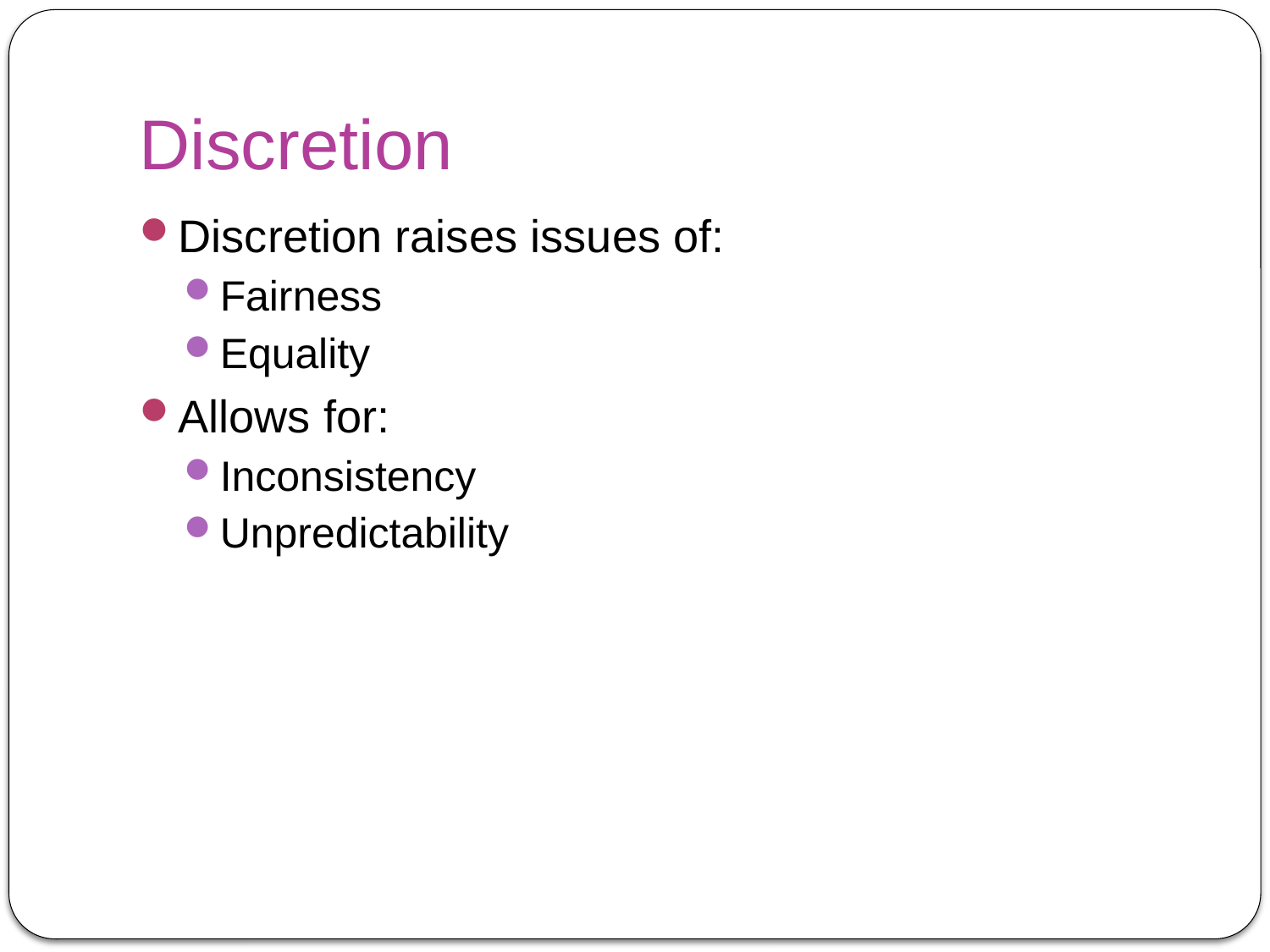

# Discretion
Discretion raises issues of:
Fairness
Equality
Allows for:
Inconsistency
Unpredictability